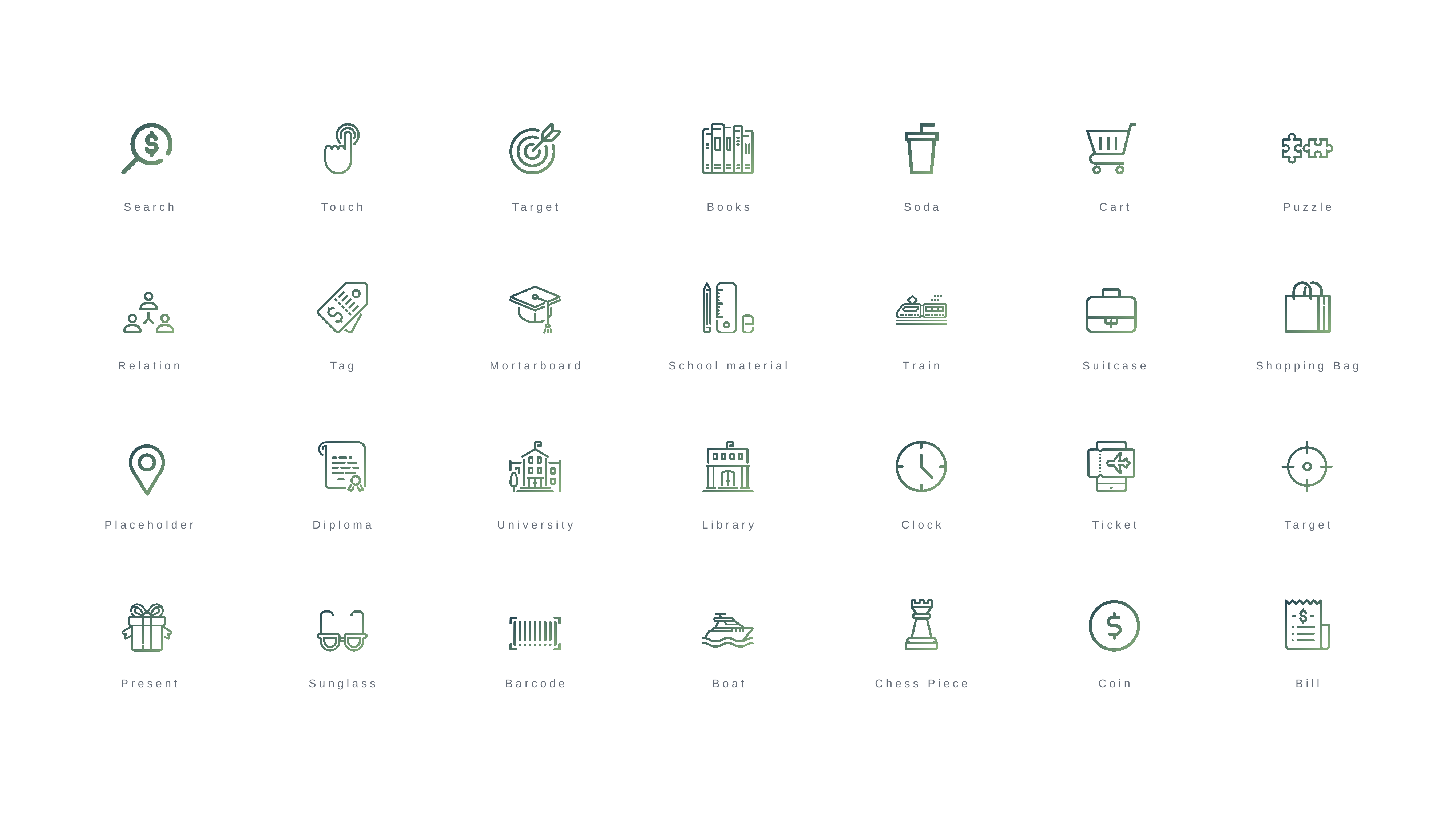

Search
Touch
Target
Books
Soda
Cart
Puzzle

Relation
Tag
Mortarboard
School material
Train
Suitcase
Shopping Bag

Placeholder
Diploma
University
Library
Clock
Ticket
Target

Present
Sunglass
Barcode
Boat
Chess Piece
Coin
Bill